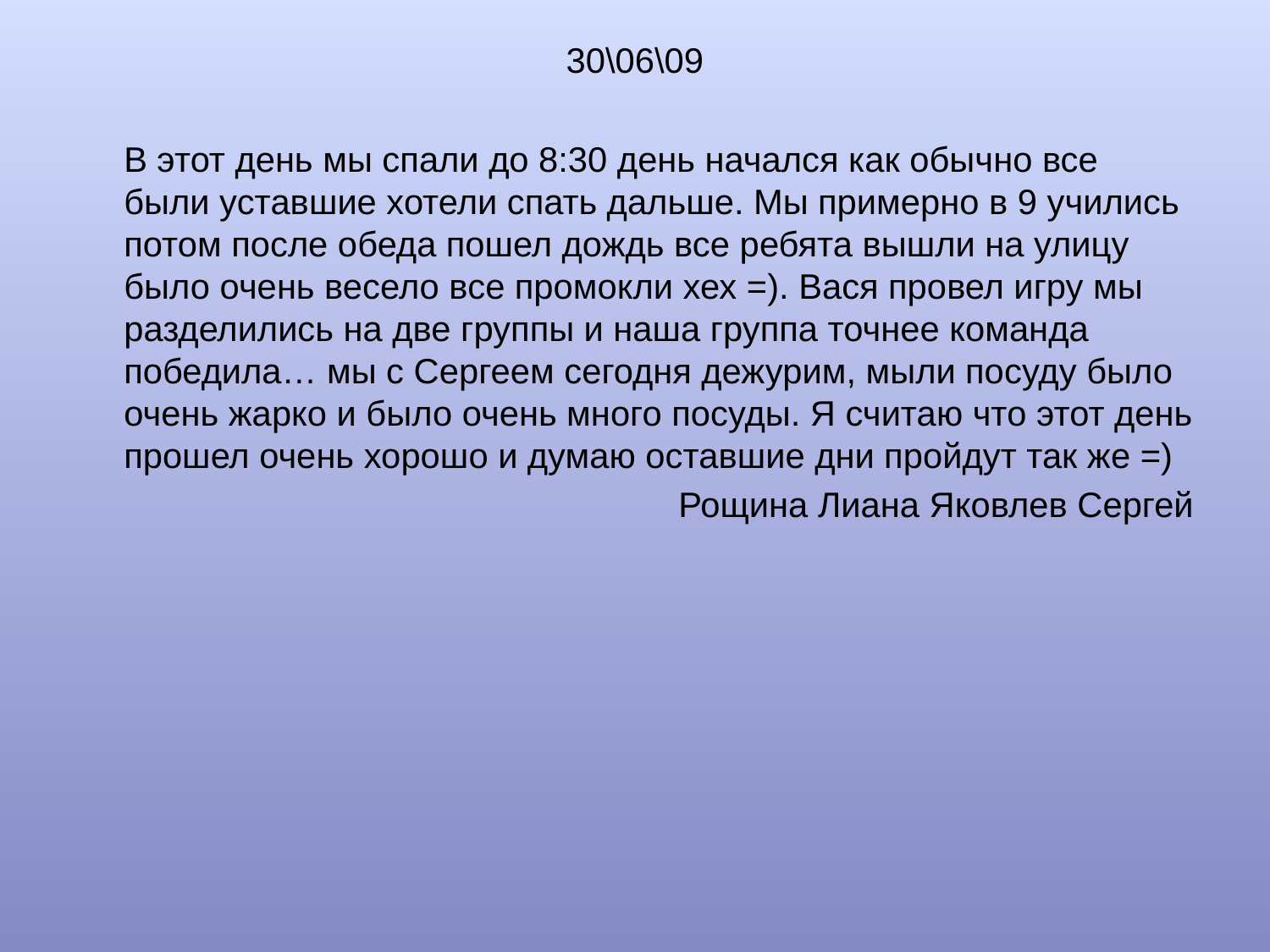

30\06\09

	В этот день мы спали до 8:30 день начался как обычно все были уставшие хотели спать дальше. Мы примерно в 9 учились потом после обеда пошел дождь все ребята вышли на улицу было очень весело все промокли хех =). Вася провел игру мы разделились на две группы и наша группа точнее команда победила… мы с Сергеем сегодня дежурим, мыли посуду было очень жарко и было очень много посуды. Я считаю что этот день прошел очень хорошо и думаю оставшие дни пройдут так же =)
Рощина Лиана Яковлев Сергей